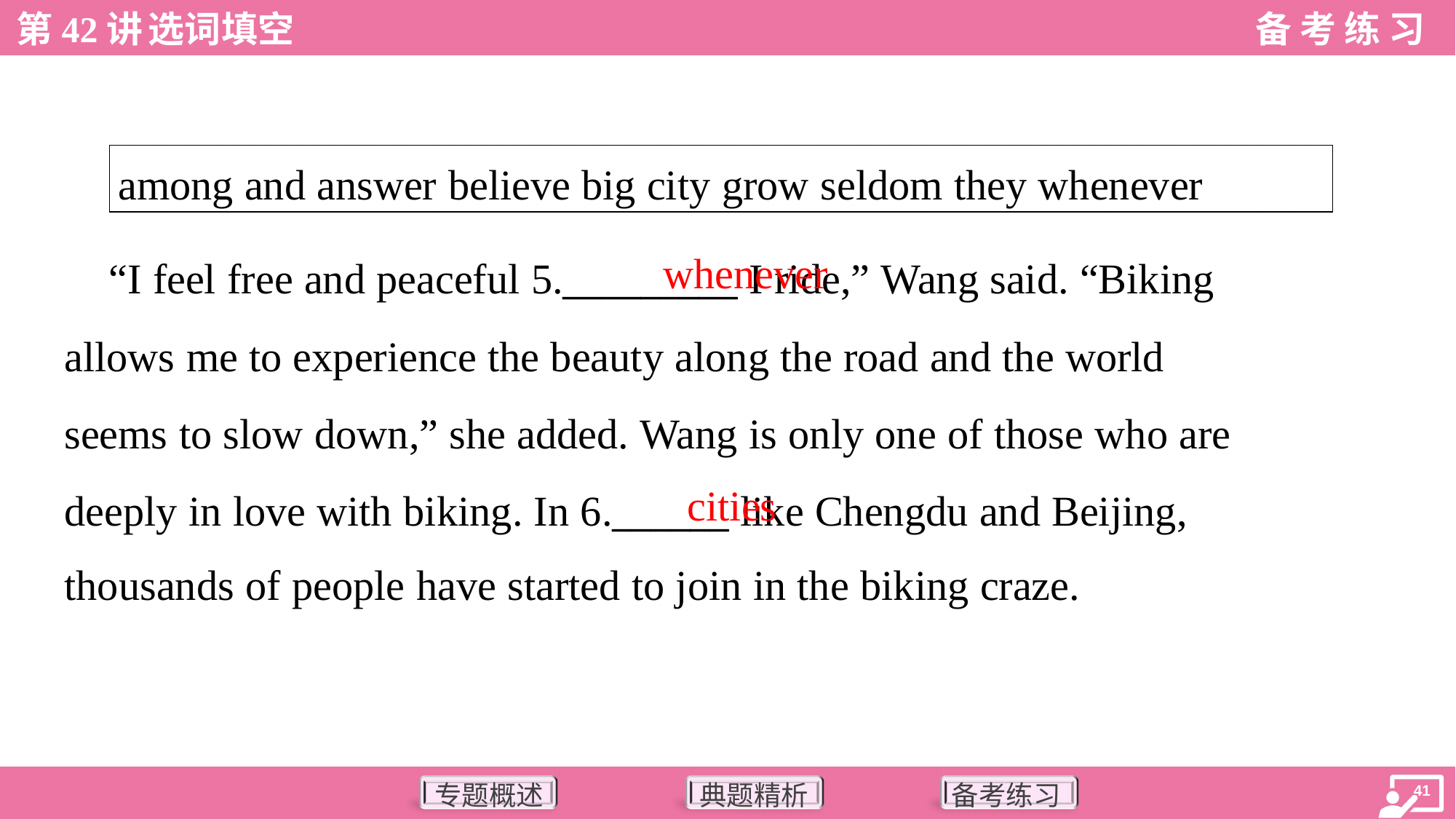

| among and answer believe big city grow seldom they whenever |
| --- |
whenever
    “I feel free and peaceful 5._________ I ride,” Wang said. “Biking
allows me to experience the beauty along the road and the world
seems to slow down,” she added. Wang is only one of those who are
deeply in love with biking. In 6.______ like Chengdu and Beijing,
thousands of people have started to join in the biking craze.
cities